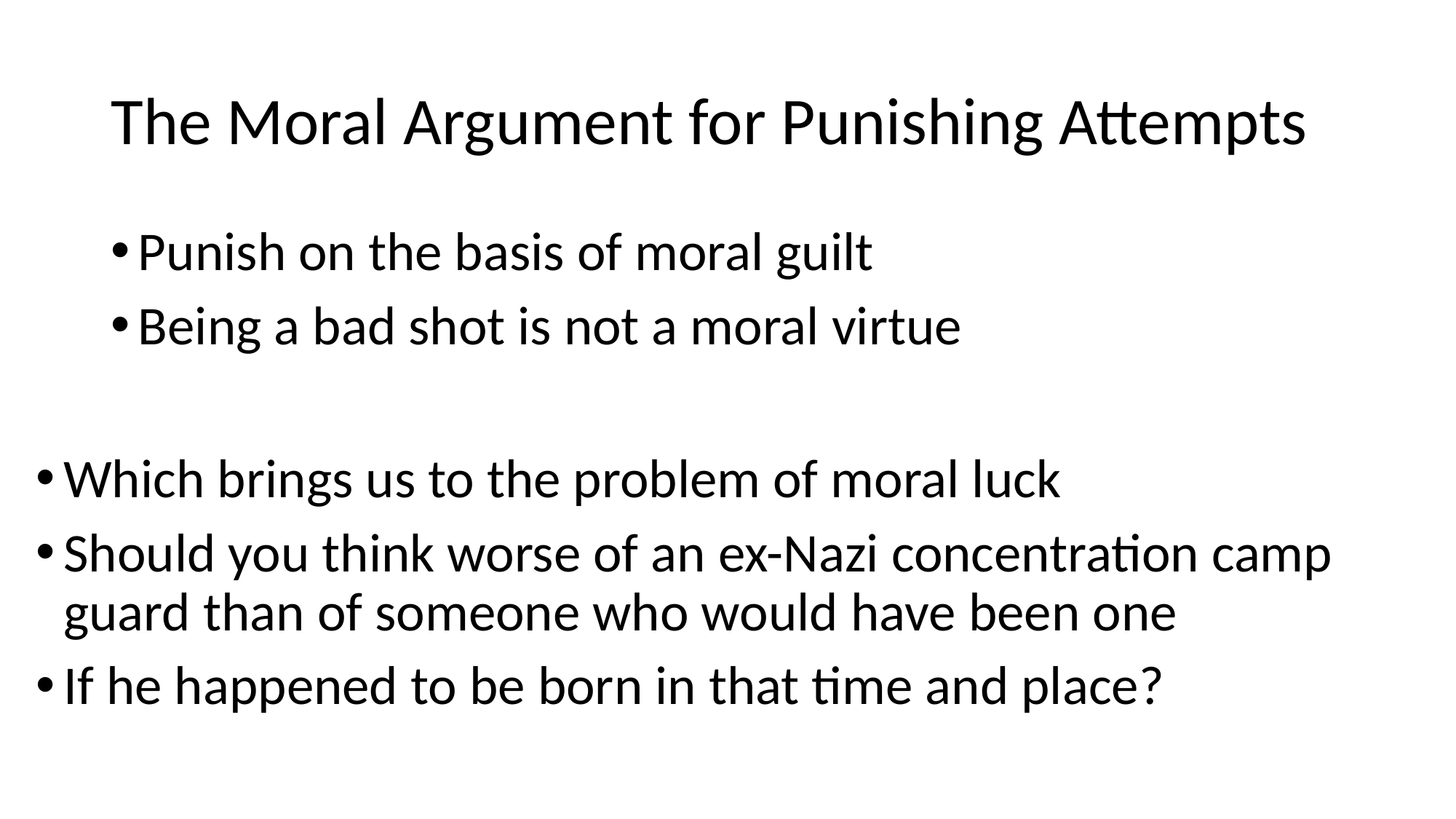

# The Moral Argument for Punishing Attempts
Punish on the basis of moral guilt
Being a bad shot is not a moral virtue
Which brings us to the problem of moral luck
Should you think worse of an ex-Nazi concentration camp guard than of someone who would have been one
If he happened to be born in that time and place?